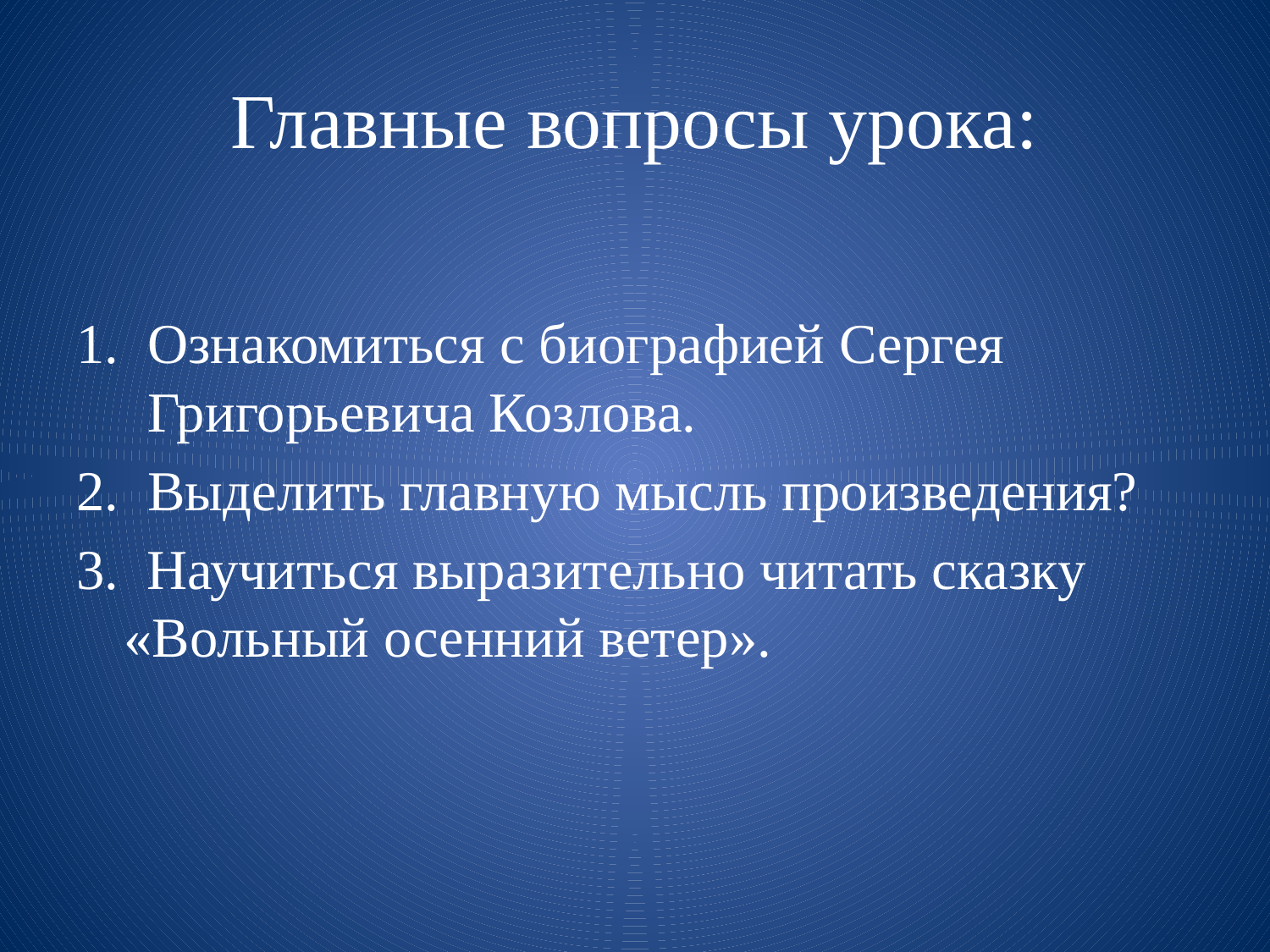

# Главные вопросы урока:

Ознакомиться с биографией Сергея Григорьевича Козлова.
Выделить главную мысль произведения?
3.  Научиться выразительно читать сказку    «Вольный осенний ветер».